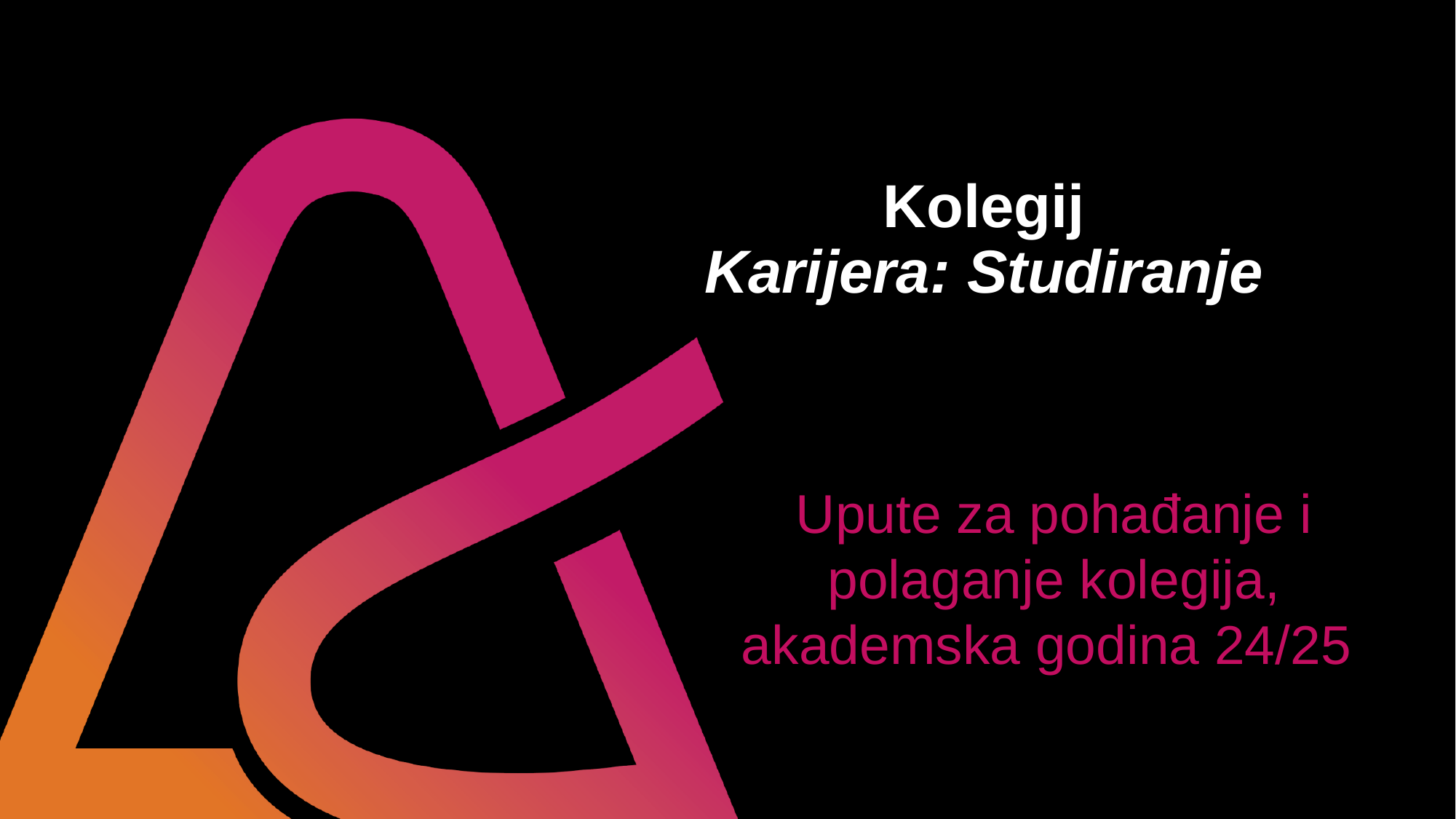

# Kolegij Karijera: Studiranje
Upute za pohađanje i polaganje kolegija,
akademska godina 24/25